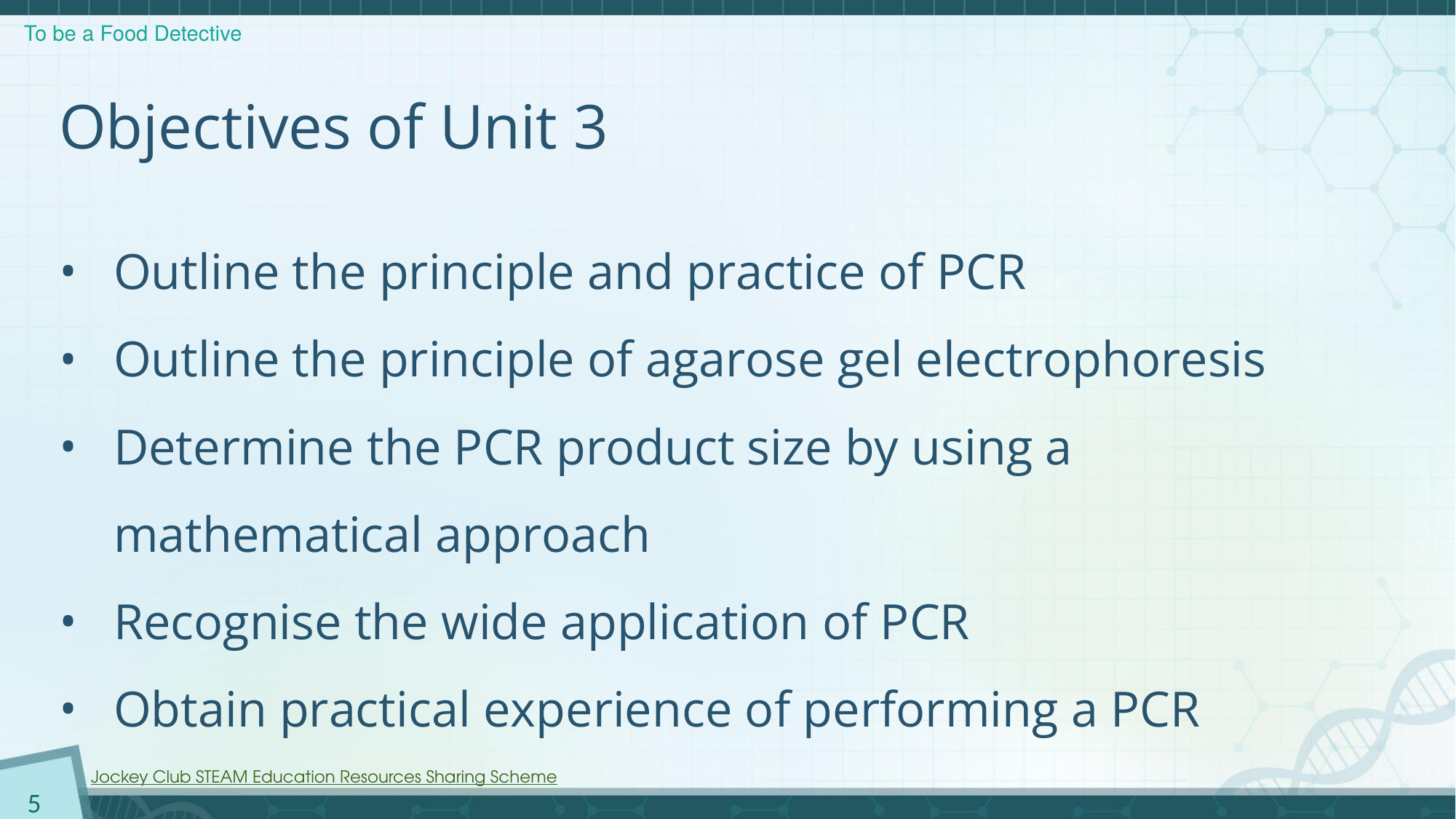

# Objectives of Unit 3
Outline the principle and practice of PCR
Outline the principle of agarose gel electrophoresis
Determine the PCR product size by using a mathematical approach
Recognise the wide application of PCR
Obtain practical experience of performing a PCR

5